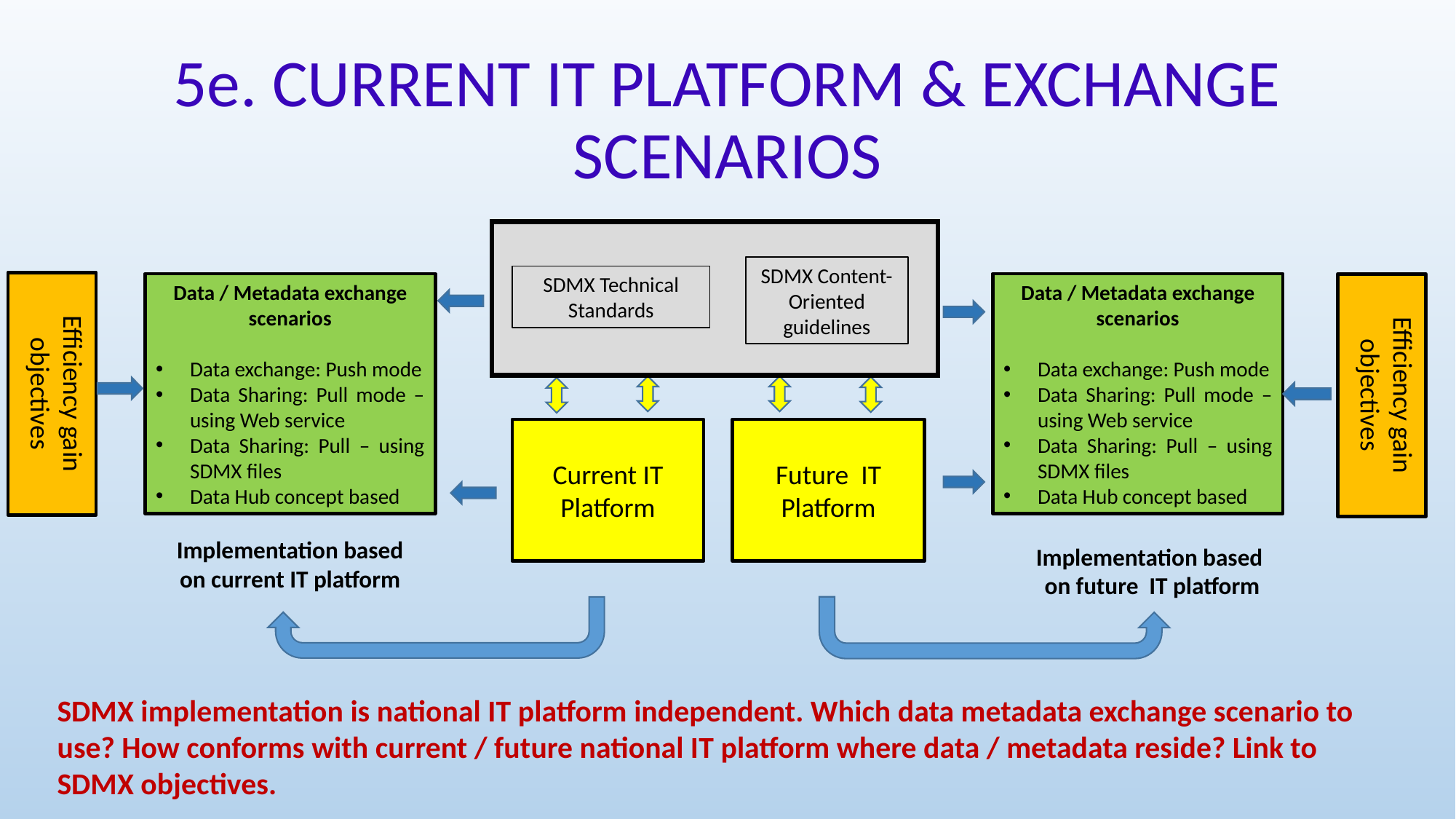

5e. CURRENT IT PLATFORM & EXCHANGE SCENARIOS

SDMX Content-Oriented guidelines
SDMX Technical Standards
Efficiency gain objectives
Data / Metadata exchange scenarios

Data exchange: Push mode
Data Sharing: Pull mode – using Web service
Data Sharing: Pull – using SDMX files
Data Hub concept based
Data / Metadata exchange scenarios

Data exchange: Push mode
Data Sharing: Pull mode – using Web service
Data Sharing: Pull – using SDMX files
Data Hub concept based
Efficiency gain objectives

Current IT Platform

Future  IT Platform

Implementation based on current IT platform
Implementation based  on future  IT platform

SDMX implementation is national IT platform independent. Which data metadata exchange scenario to use? How conforms with current / future national IT platform where data / metadata reside? Link to SDMX objectives.